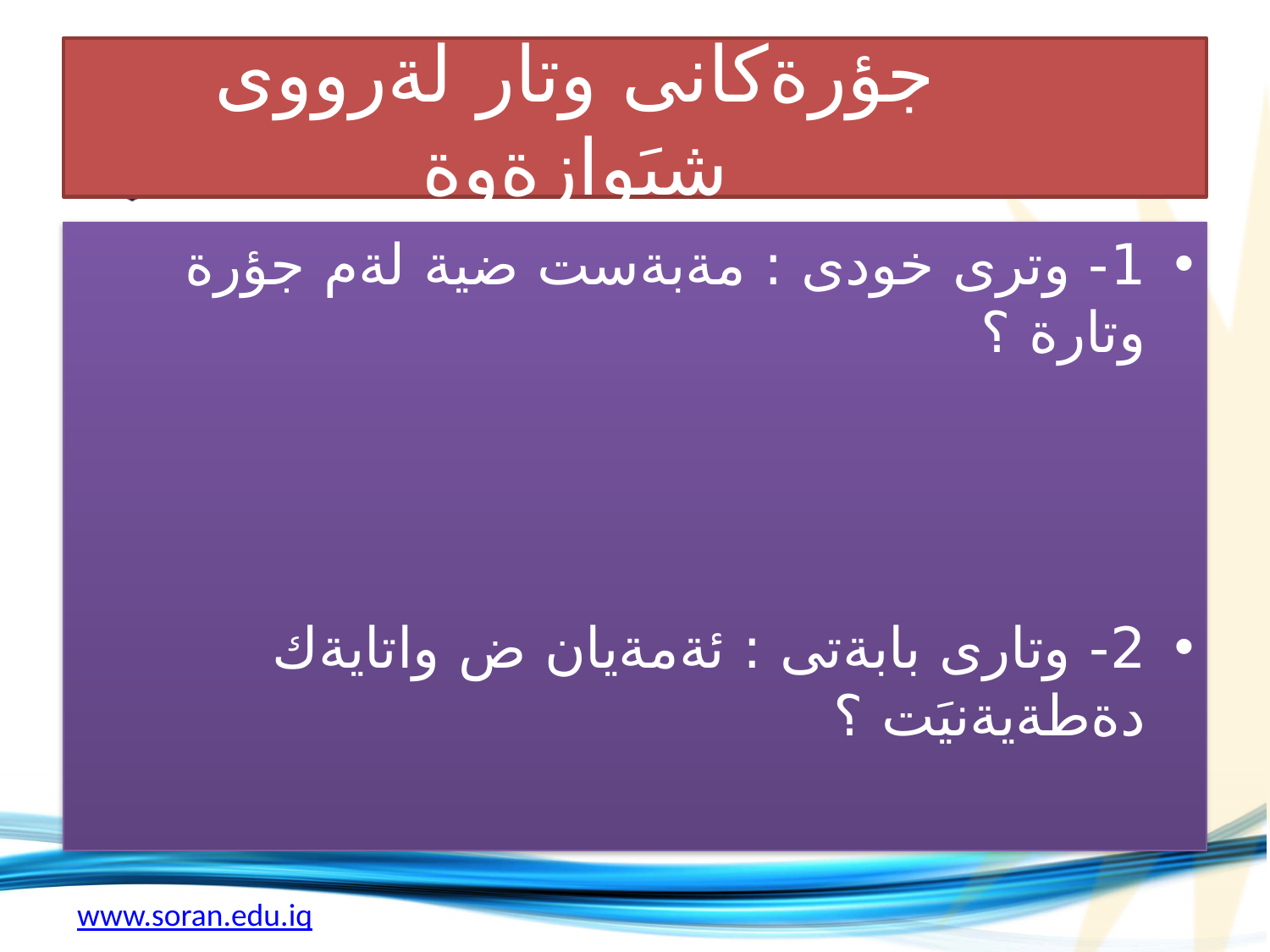

# جؤرةكانى وتار لةرووى شيَوازةوة
1- وترى خودى : مةبةست ضية لةم جؤرة وتارة ؟

2- وتارى بابةتى : ئةمةيان ض واتايةك دةطةيةنيَت ؟